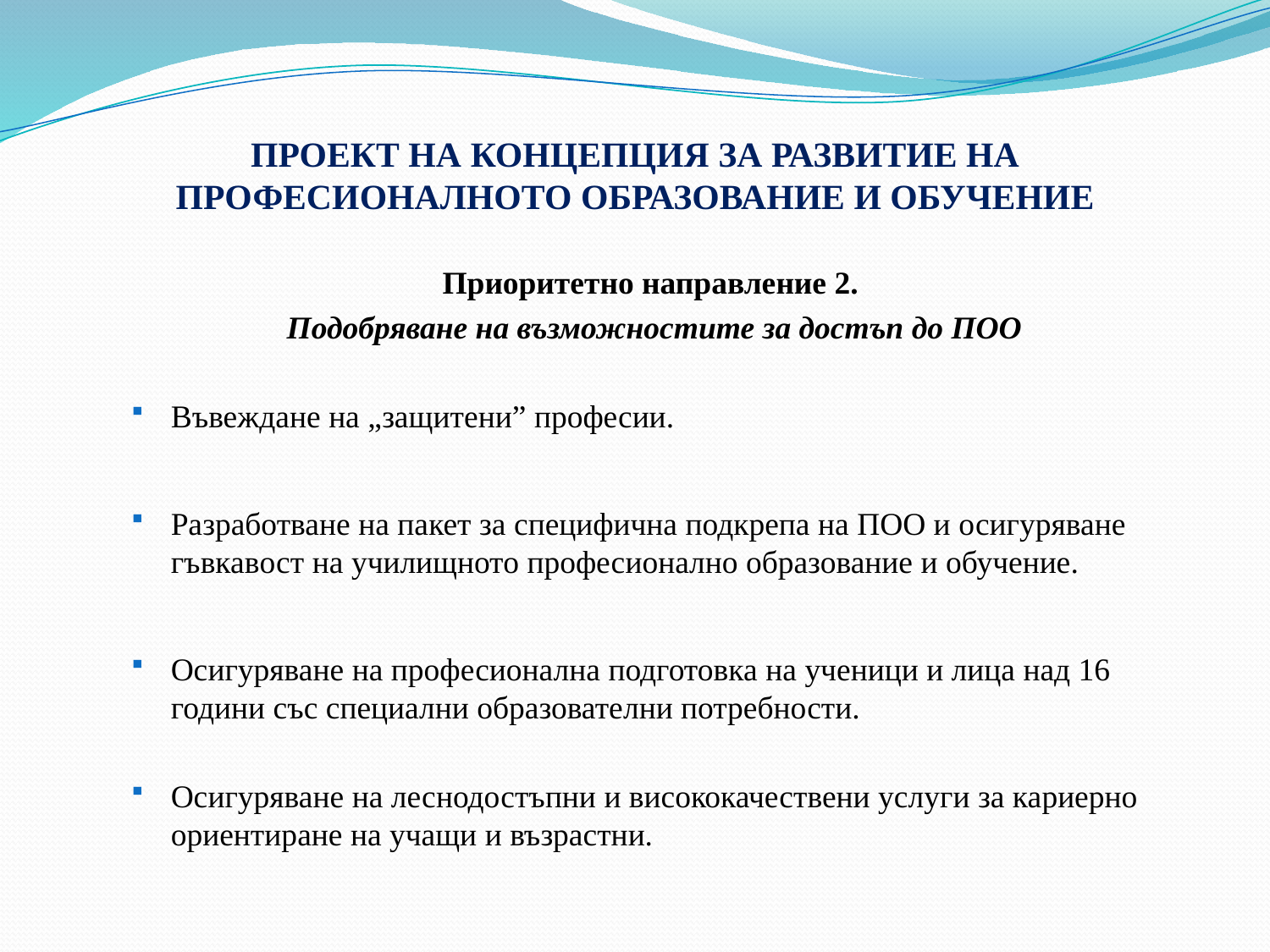

# ПРОЕКТ НА КОНЦЕПЦИЯ ЗА РАЗВИТИЕ НА ПРОФЕСИОНАЛНОТО ОБРАЗОВАНИЕ И ОБУЧЕНИЕ
Приоритетно направление 2.
Подобряване на възможностите за достъп до ПОО

Въвеждане на „защитени” професии.

Разработване на пакет за специфична подкрепа на ПОО и осигуряване гъвкавост на училищното професионално образование и обучение.

Осигуряване на професионална подготовка на ученици и лица над 16 години със специални образователни потребности.

Осигуряване на леснодостъпни и висококачествени услуги за кариерно ориентиране на учащи и възрастни.